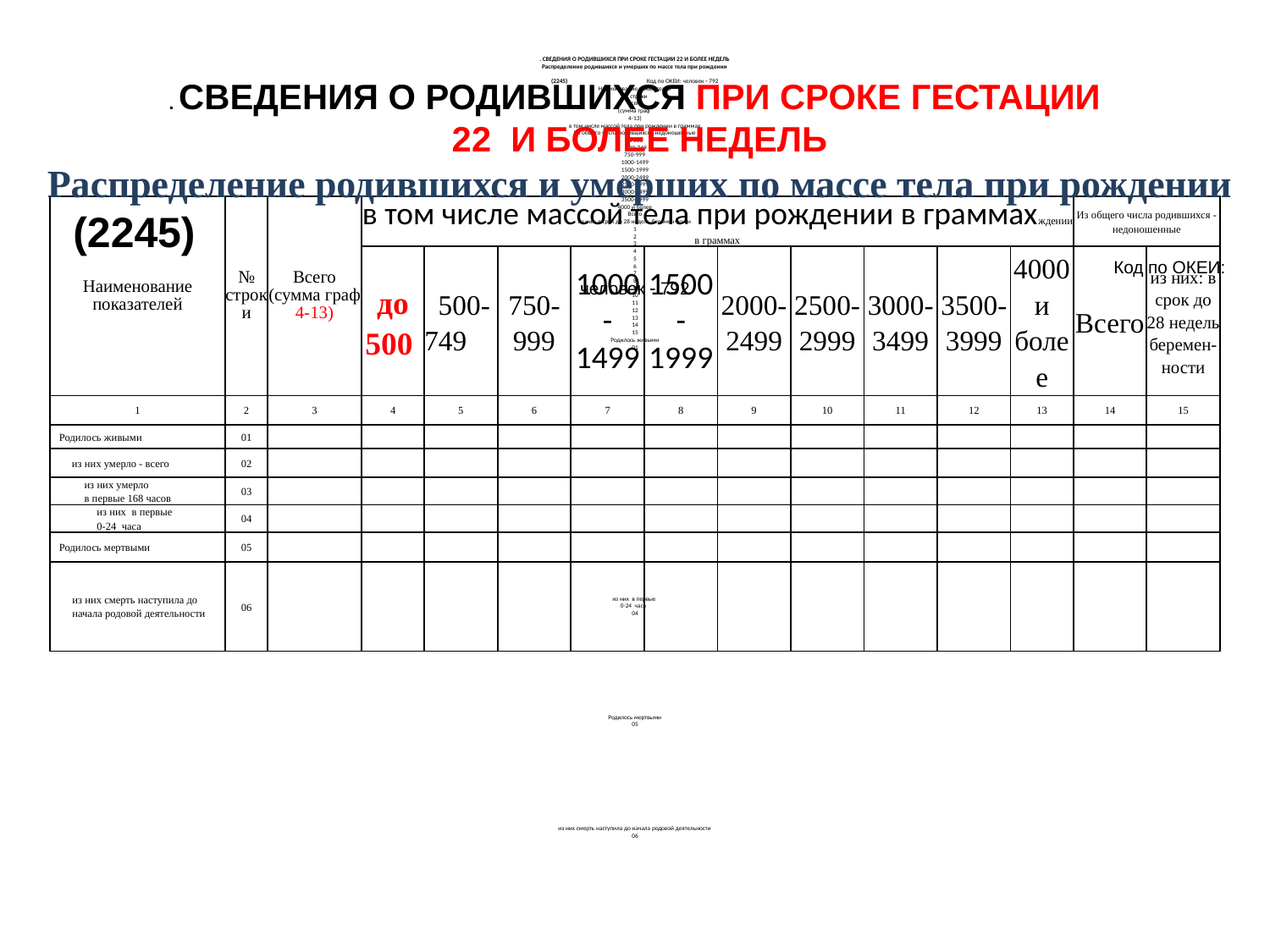

# . СВЕДЕНИЯ О РОДИВШИХСЯ ПРИ СРОКЕ ГЕСТАЦИИ 22 И БОЛЕЕ НЕДЕЛЬ Распределение родившихся и умерших по массе тела при рождении   (2245)				           											                                     Код по ОКЕИ: человек − 792 Наименование показателей № строки Всего (сумма граф 4-13) в том числе массой тела при рождении в граммах Из общего числа родившихся - недоношенные до 500 500-749 750-999 1000-1499 1500-1999 2000-2499 2500-2999 3000-3499 3500-3999 4000 и более Всего из них: в срок до 28 недель беремен-ности 1 2 3 4 5 6 7 8 9 10 11 12 13 14 15 Родилось живыми 01                                                             из них  в первые 0-24  часа 04                           Родилось мертвыми 05                           из них смерть наступила до начала родовой деятельности 06
. СВЕДЕНИЯ О РОДИВШИХСЯ ПРИ СРОКЕ ГЕСТАЦИИ
22  И БОЛЕЕ НЕДЕЛЬ
Распределение родившихся и умерших по массе тела при рождении
(2245)				           											                                     Код по ОКЕИ: человек − 792
| Наименование показателей | № строки | Всего (сумма граф 4-13) | в том числе массой тела при рождении в граммахждении в граммах |  |  |  |  |  |  |  |  |  | Из общего числа родившихся - недоношенные |  |
| --- | --- | --- | --- | --- | --- | --- | --- | --- | --- | --- | --- | --- | --- | --- |
|  |  |  | до 500 | 500-749 | 750-999 | 1000-1499 | 1500-1999 | 2000-2499 | 2500-2999 | 3000-3499 | 3500-3999 | 4000 и более | Всего | из них: в срок до 28 недель беремен-ности |
| 1 | 2 | 3 | 4 | 5 | 6 | 7 | 8 | 9 | 10 | 11 | 12 | 13 | 14 | 15 |
| Родилось живыми | 01 |  |  |  |  |  |  |  |  |  |  |  |  |  |
| из них умерло - всего | 02 |  |  |  |  |  |  |  |  |  |  |  |  |  |
| из них умерло в первые 168 часов | 03 |  |  |  |  |  |  |  |  |  |  |  |  |  |
| из них в первые 0-24 часа | 04 |  |  |  |  |  |  |  |  |  |  |  |  |  |
| Родилось мертвыми | 05 |  |  |  |  |  |  |  |  |  |  |  |  |  |
| из них смерть наступила до начала родовой деятельности | 06 |  |  |  |  |  |  |  |  |  |  |  |  |  |